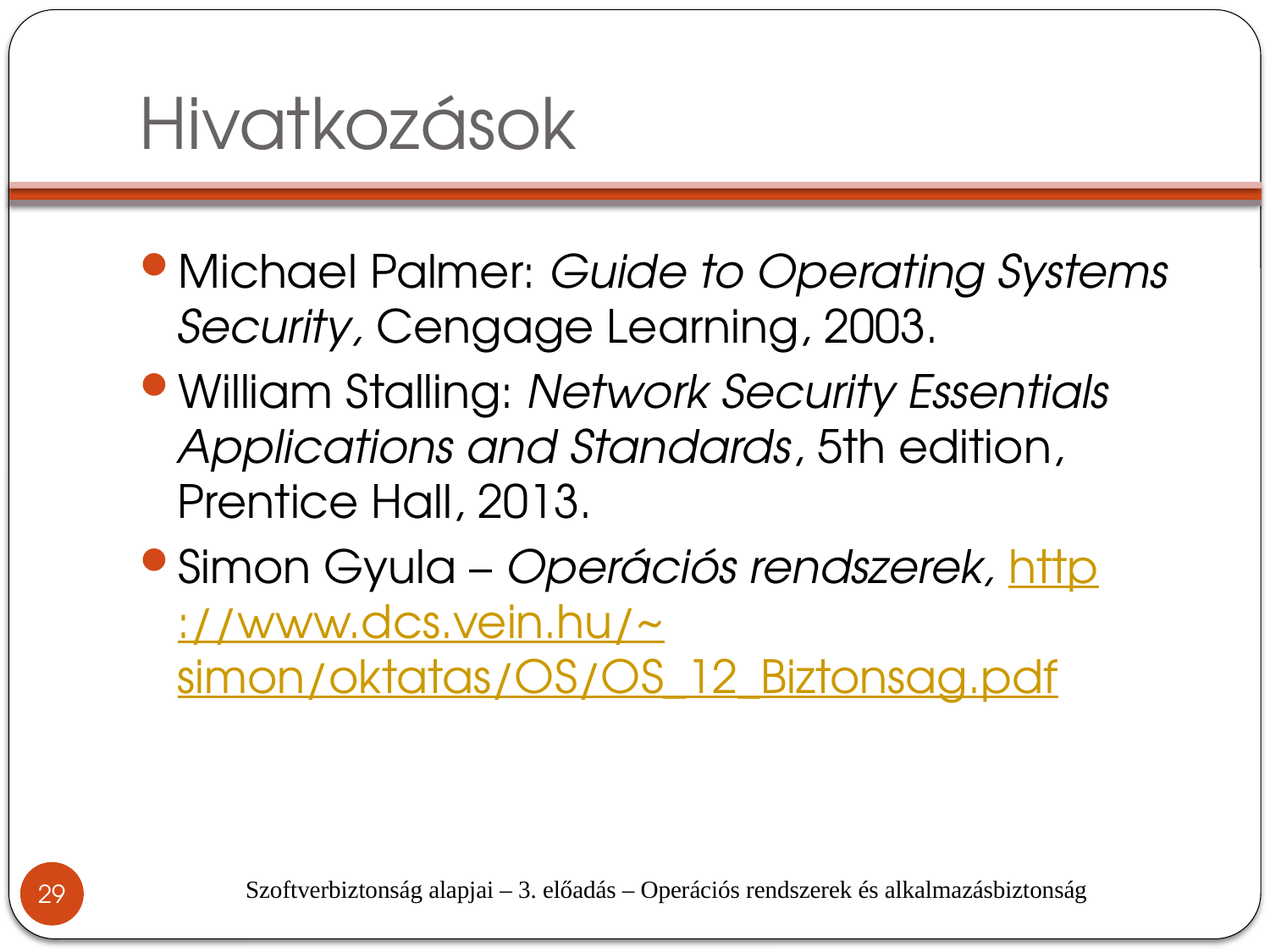

# Hivatkozások
Michael Palmer: Guide to Operating Systems Security, Cengage Learning, 2003.
William Stalling: Network Security Essentials Applications and Standards, 5th edition, Prentice Hall, 2013.
Simon Gyula – Operációs rendszerek, http://www.dcs.vein.hu/~simon/oktatas/OS/OS_12_Biztonsag.pdf

Szoftverbiztonság alapjai – 3. előadás – Operációs rendszerek és alkalmazásbiztonság
29